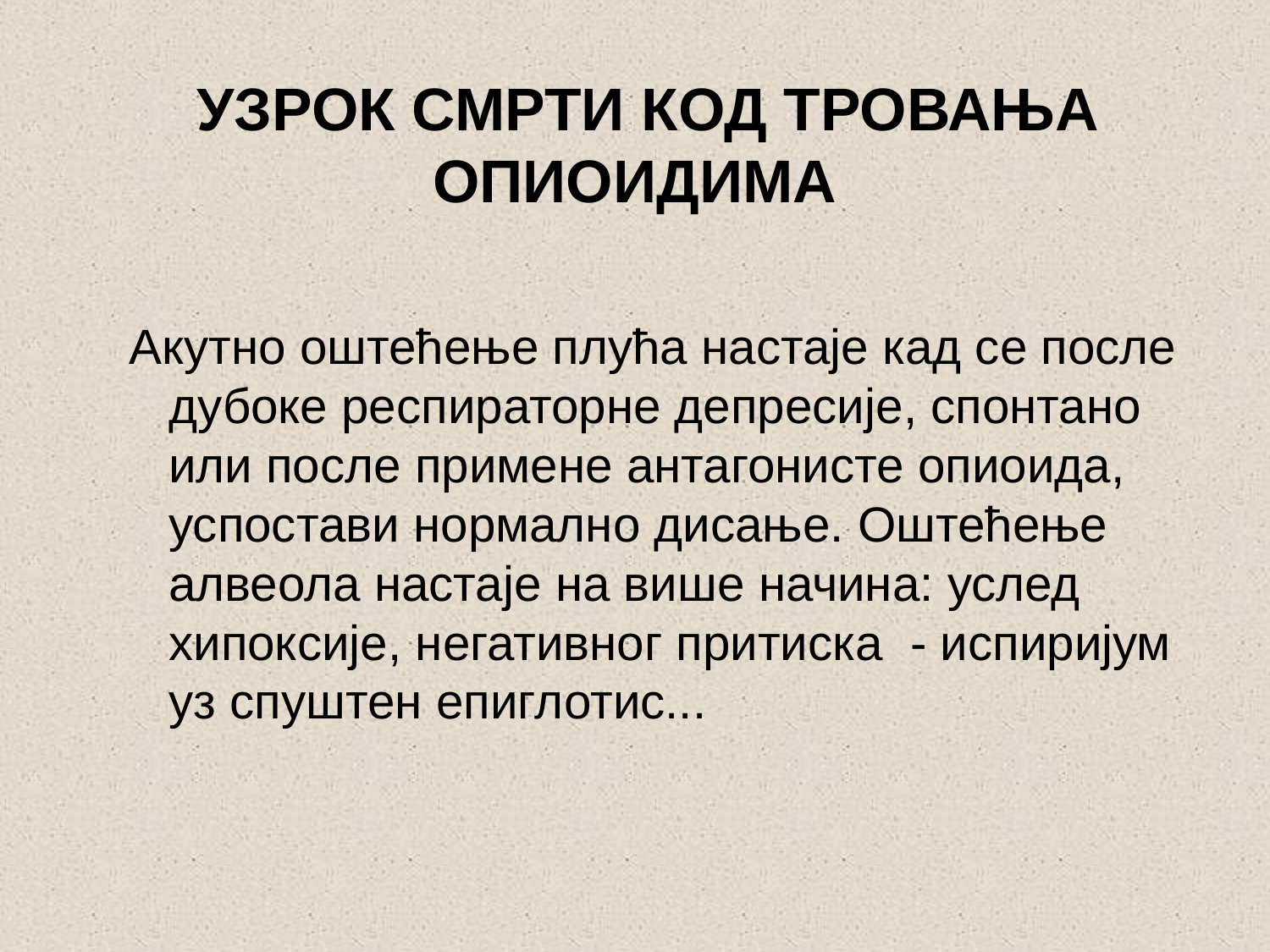

# УЗРОК СМРТИ КОД ТРОВАЊА ОПИОИДИМА

Акутно оштећење плућа настаје кад се после дубоке респираторне депресије, спонтано или после примене антагонисте опиоида, успостави нормално дисање. Оштећење алвеола настаје на више начина: услед хипоксије, негативног притиска  - испиријум уз спуштен епиглотис...